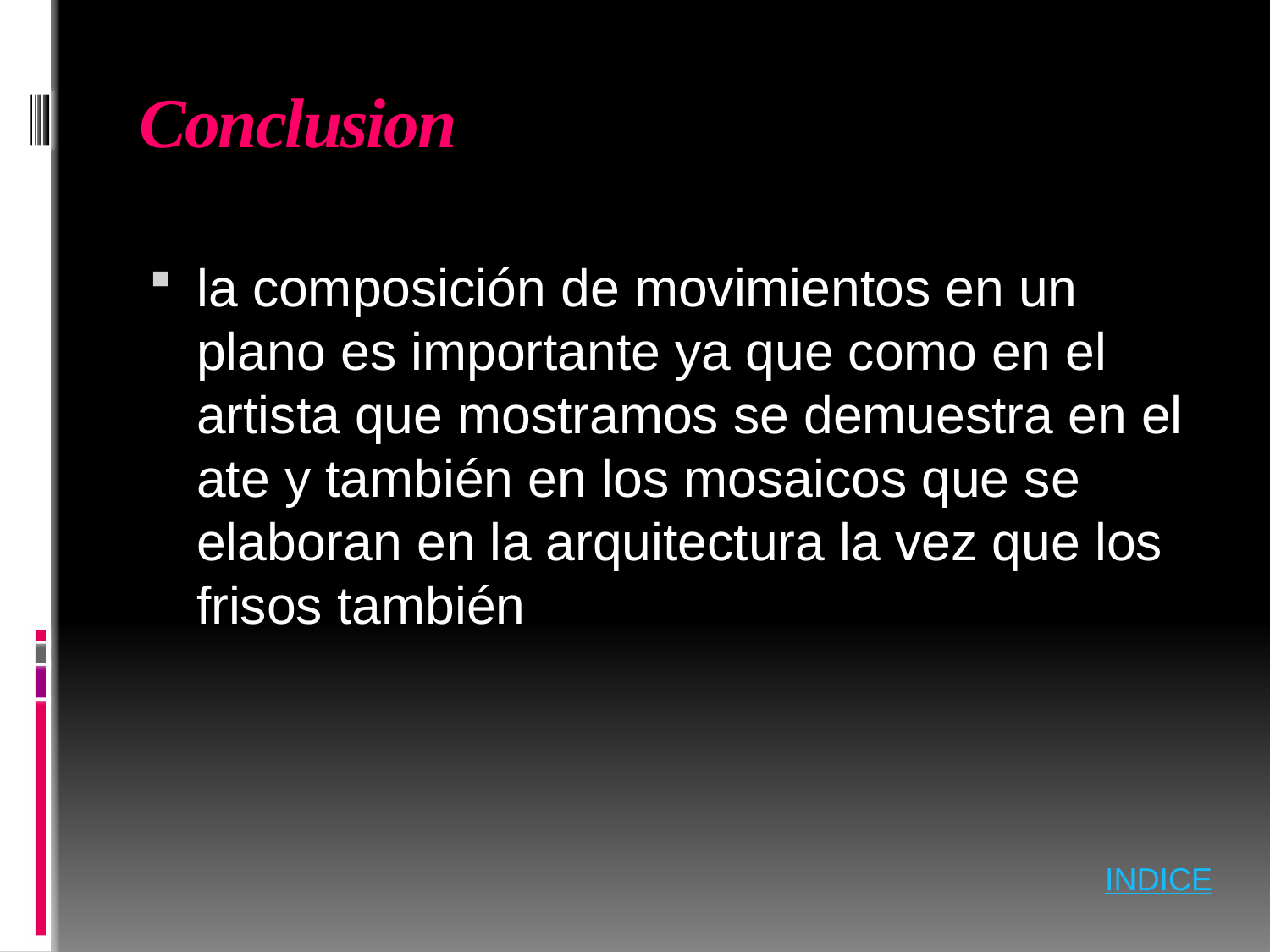

# Conclusion
la composición de movimientos en un plano es importante ya que como en el artista que mostramos se demuestra en el ate y también en los mosaicos que se elaboran en la arquitectura la vez que los frisos también
INDICE